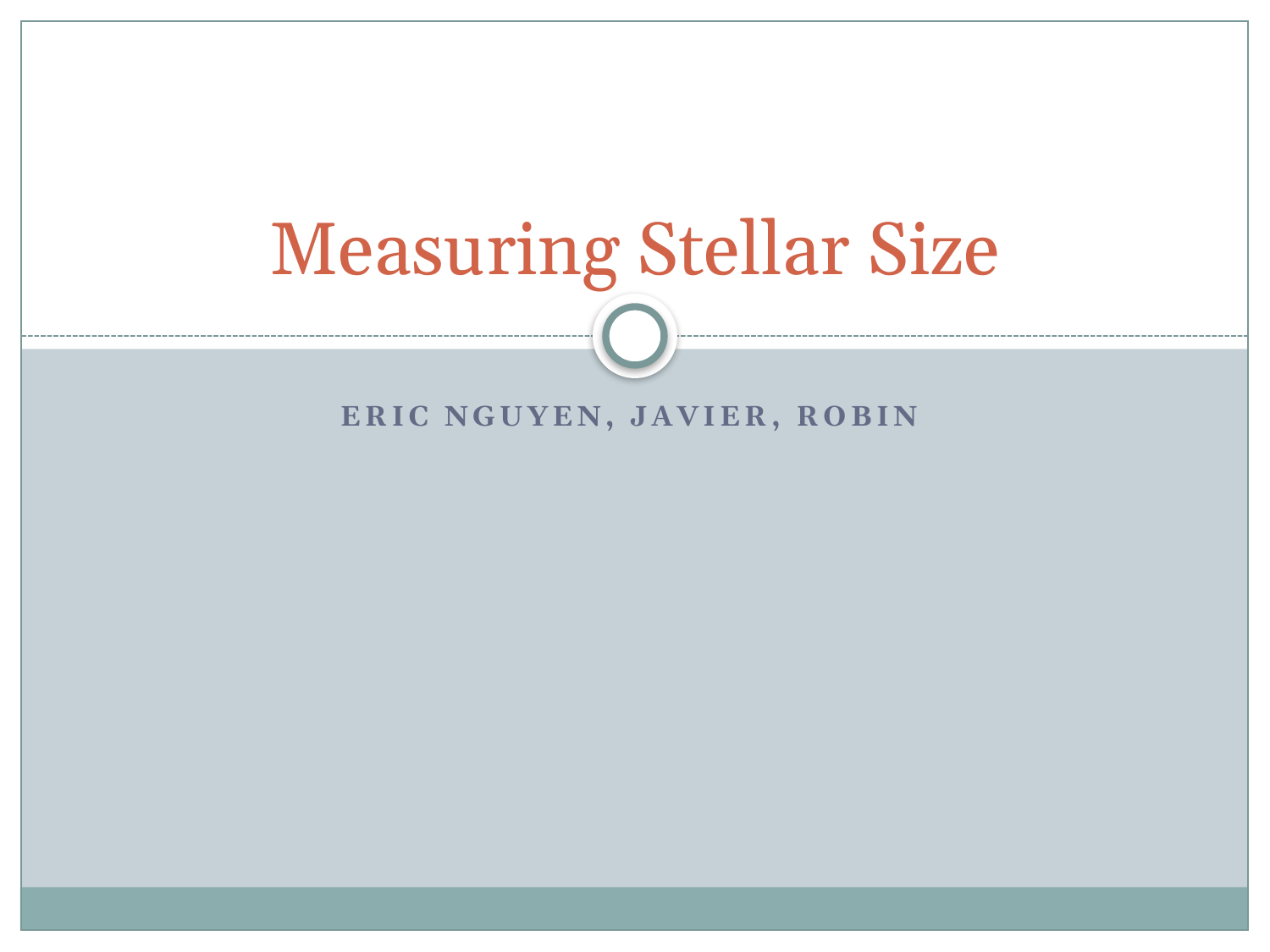

# Measuring Stellar Size
Eric nguyen, javier, robin